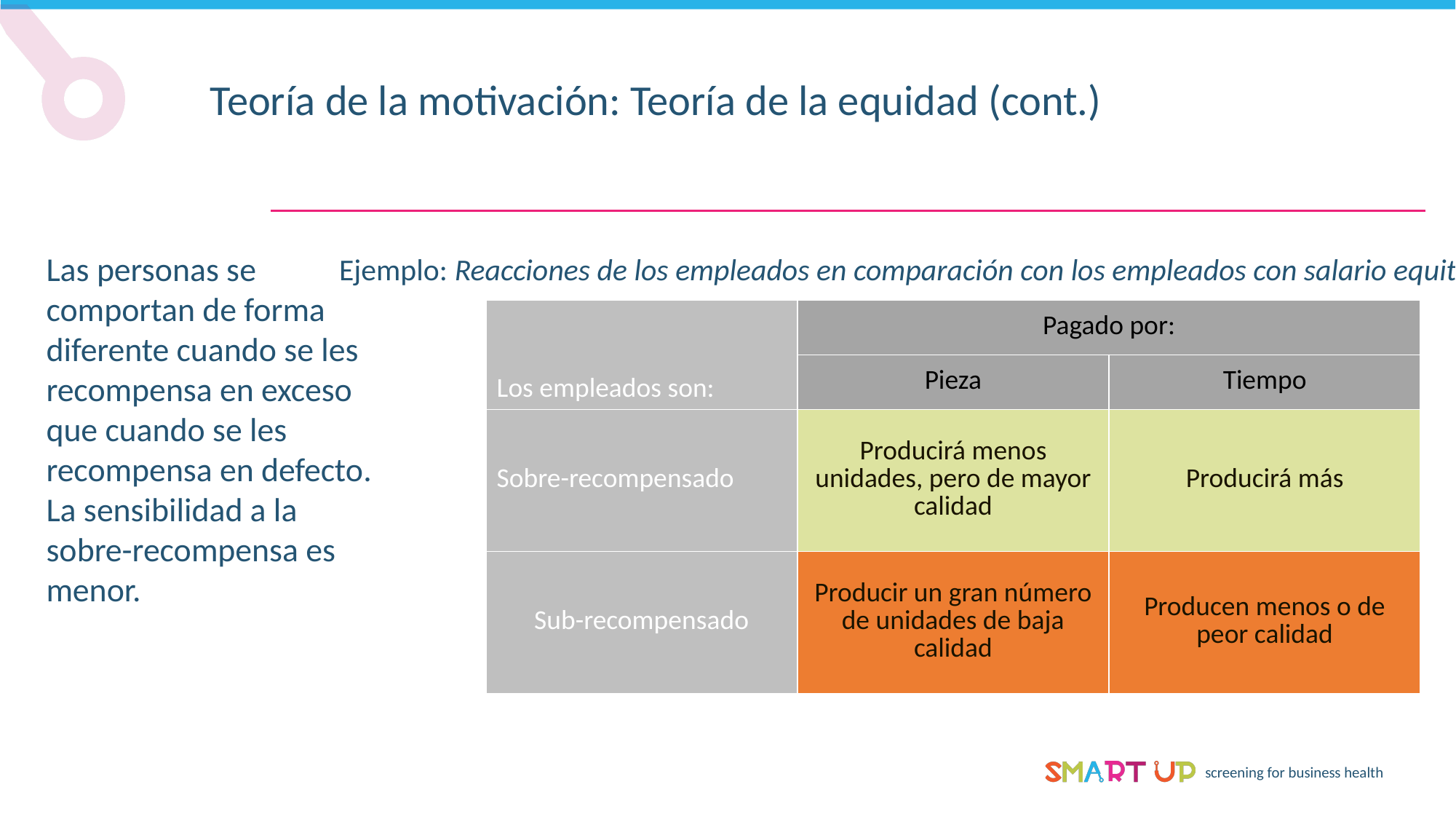

Teoría de la motivación: Teoría de la equidad (cont.)
Las personas se comportan de forma diferente cuando se les recompensa en exceso que cuando se les recompensa en defecto. La sensibilidad a la sobre-recompensa es menor.

Ejemplo: Reacciones de los empleados en comparación con los empleados con salario equitativo
| Los empleados son: | Pagado por: |  |
| --- | --- | --- |
|  | Pieza | Tiempo |
| Sobre-recompensado | Producirá menos unidades, pero de mayor calidad | Producirá más |
| Sub-recompensado | Producir un gran número de unidades de baja calidad | Producen menos o de peor calidad |